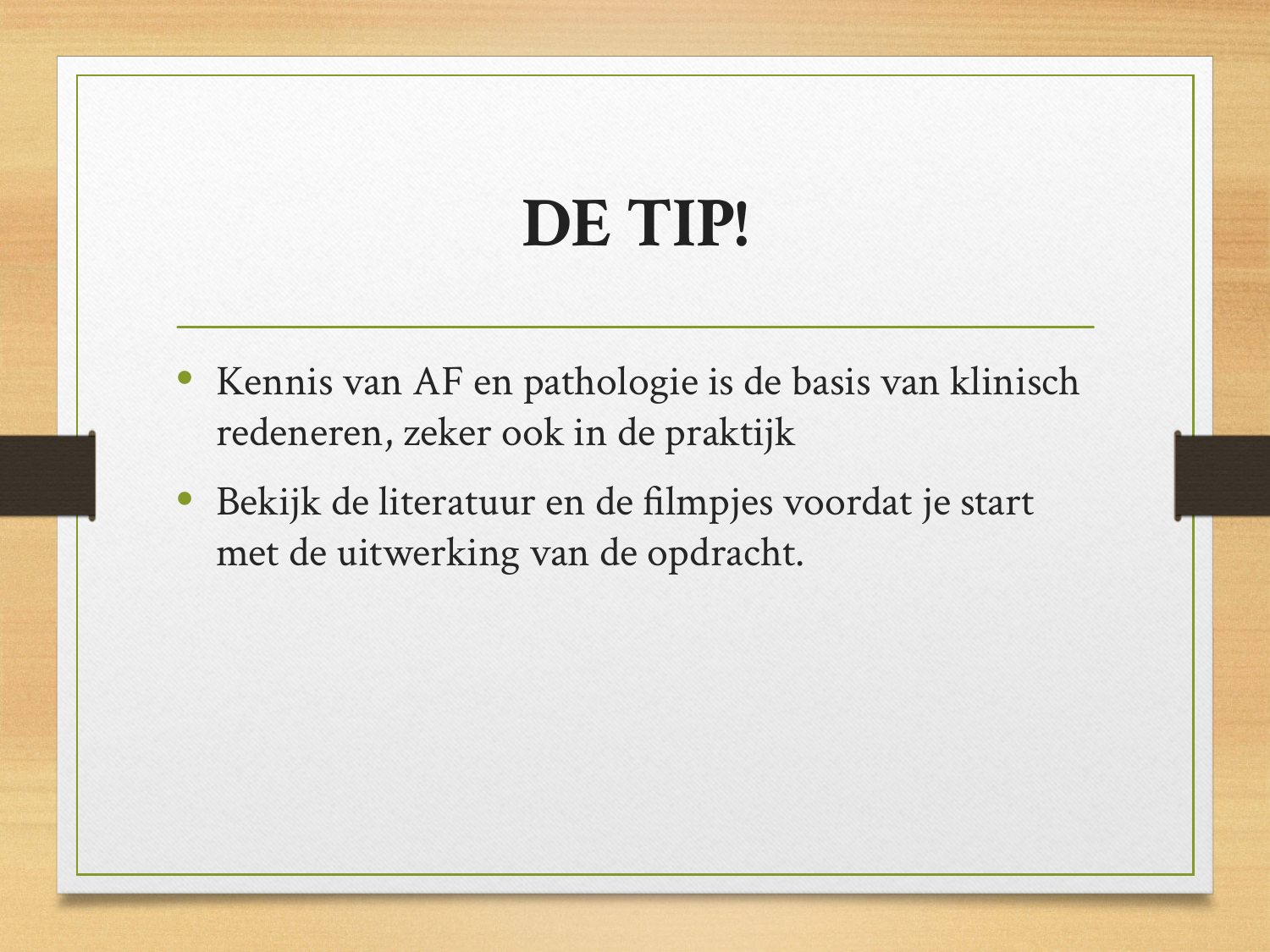

# DE TIP!
Kennis van AF en pathologie is de basis van klinisch redeneren, zeker ook in de praktijk
Bekijk de literatuur en de filmpjes voordat je start met de uitwerking van de opdracht.